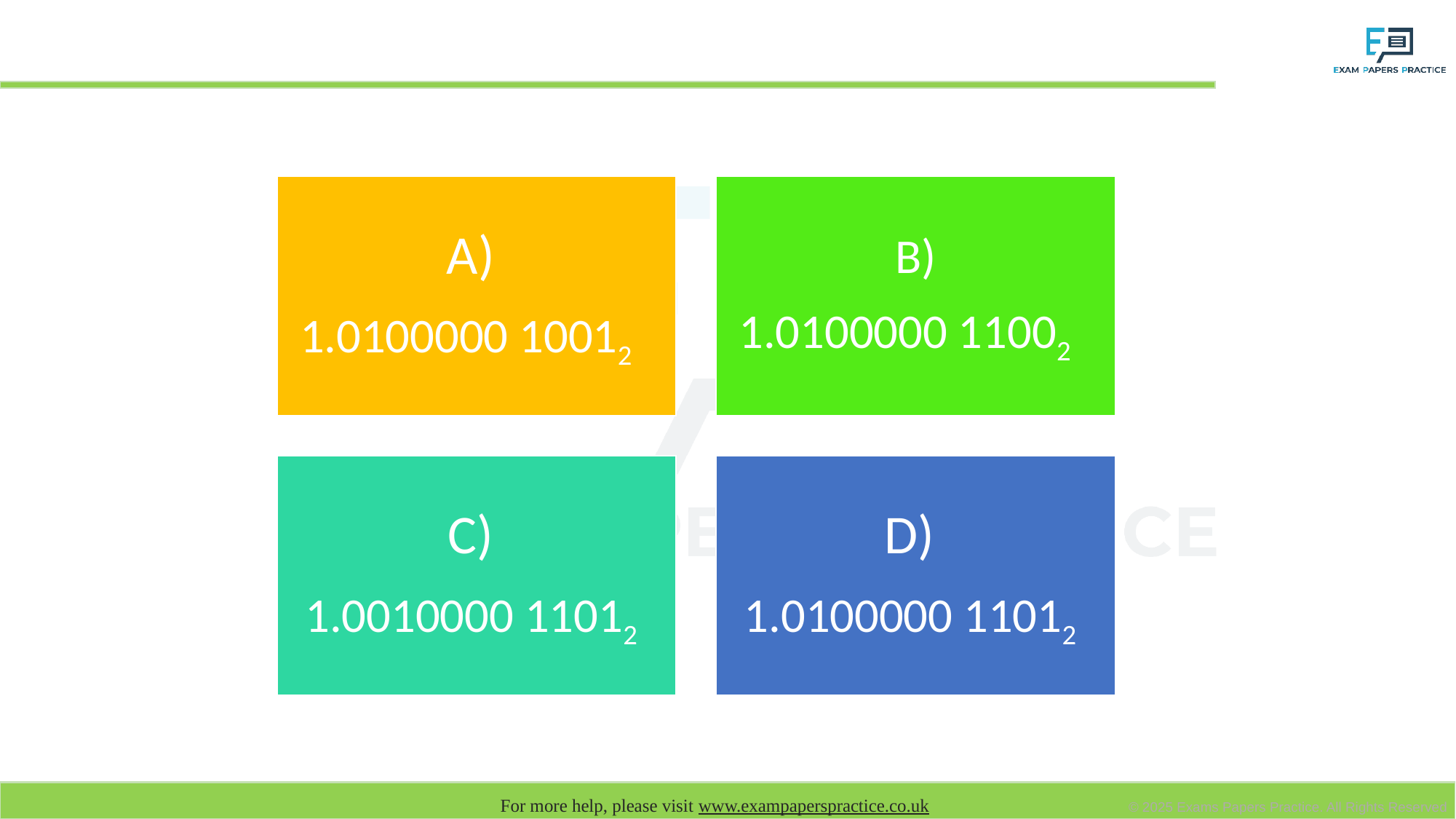

# What is -0.0937510  in normalised floating point?
A)
1.0100000 10012
B)
1.0100000 11002
C)
1.0010000 11012
D)
1.0100000 11012